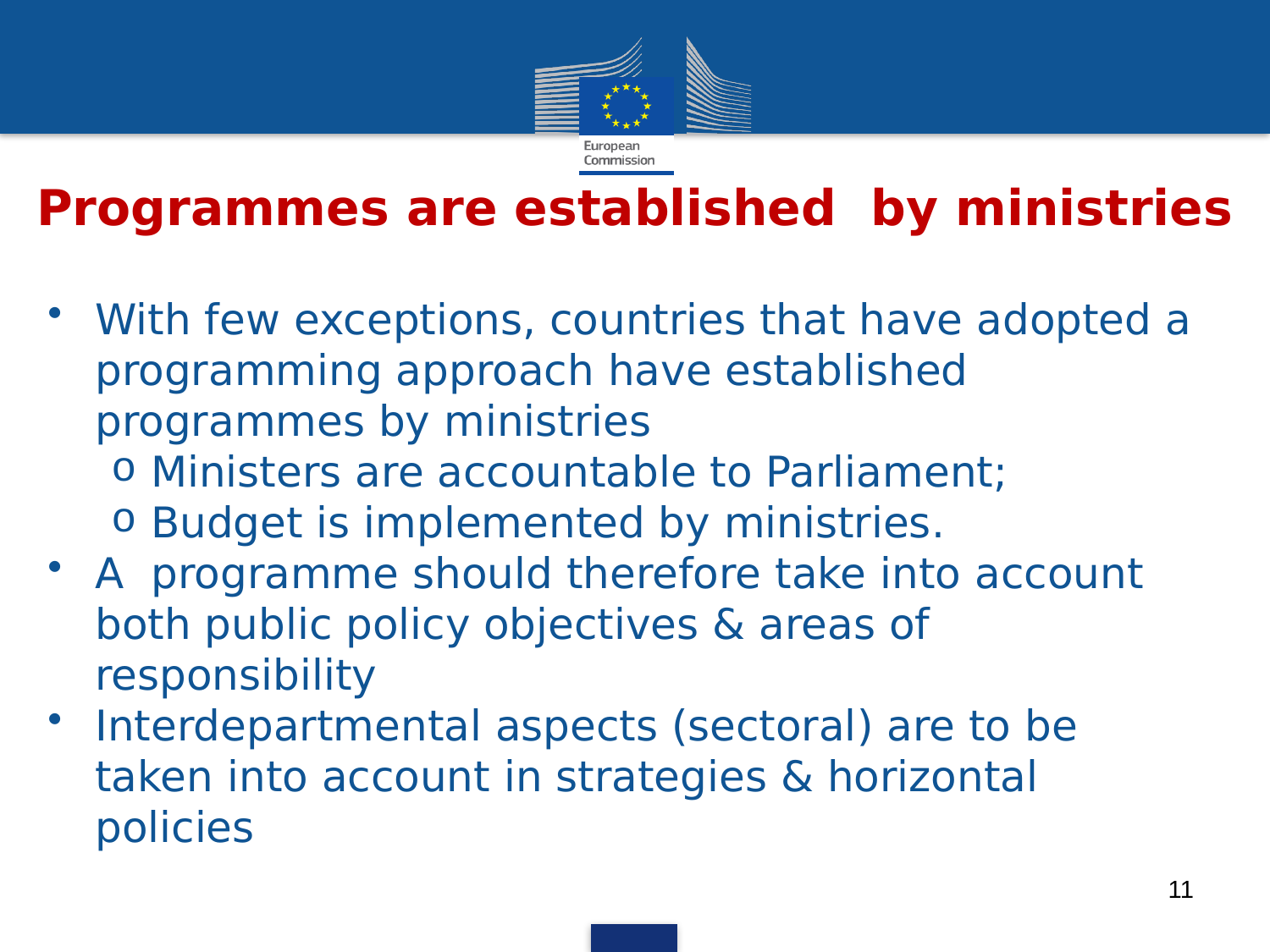

# Programmes are established  by ministries
With few exceptions, countries that have adopted a programming approach have established programmes by ministries
Ministers are accountable to Parliament;
Budget is implemented by ministries.
A  programme should therefore take into account both public policy objectives & areas of responsibility
Interdepartmental aspects (sectoral) are to be taken into account in strategies & horizontal policies
11